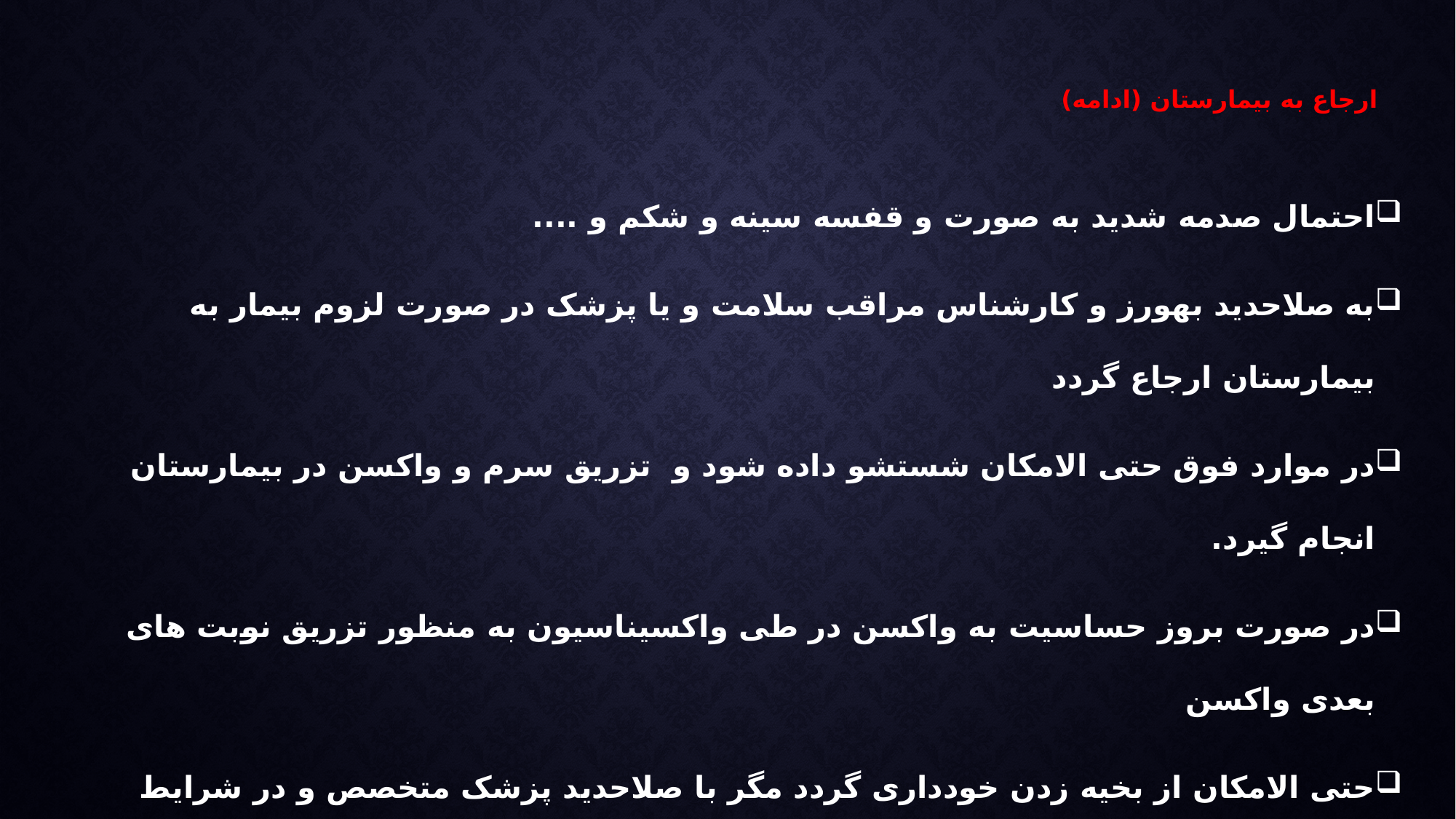

# ارجاع به بیمارستان (ادامه)
احتمال صدمه شدید به صورت و قفسه سینه و شکم و ....
به صلاحدید بهورز و کارشناس مراقب سلامت و یا پزشک در صورت لزوم بیمار به بیمارستان ارجاع گردد
در موارد فوق حتی الامکان شستشو داده شود و  تزریق سرم و واکسن در بیمارستان انجام گیرد.
در صورت بروز حساسیت به واکسن در طی واکسیناسیون به منظور تزریق نوبت های بعدی واکسن
حتی الامکان از بخیه زدن خودداری گردد مگر با صلاحدید پزشک متخصص و در شرایط ویژه ضمنا در این چنین موارد حتما قبلا سرم ضد هاری در زخم تزریق گردد و حتی الامکان بخیه ها شل زده شود.